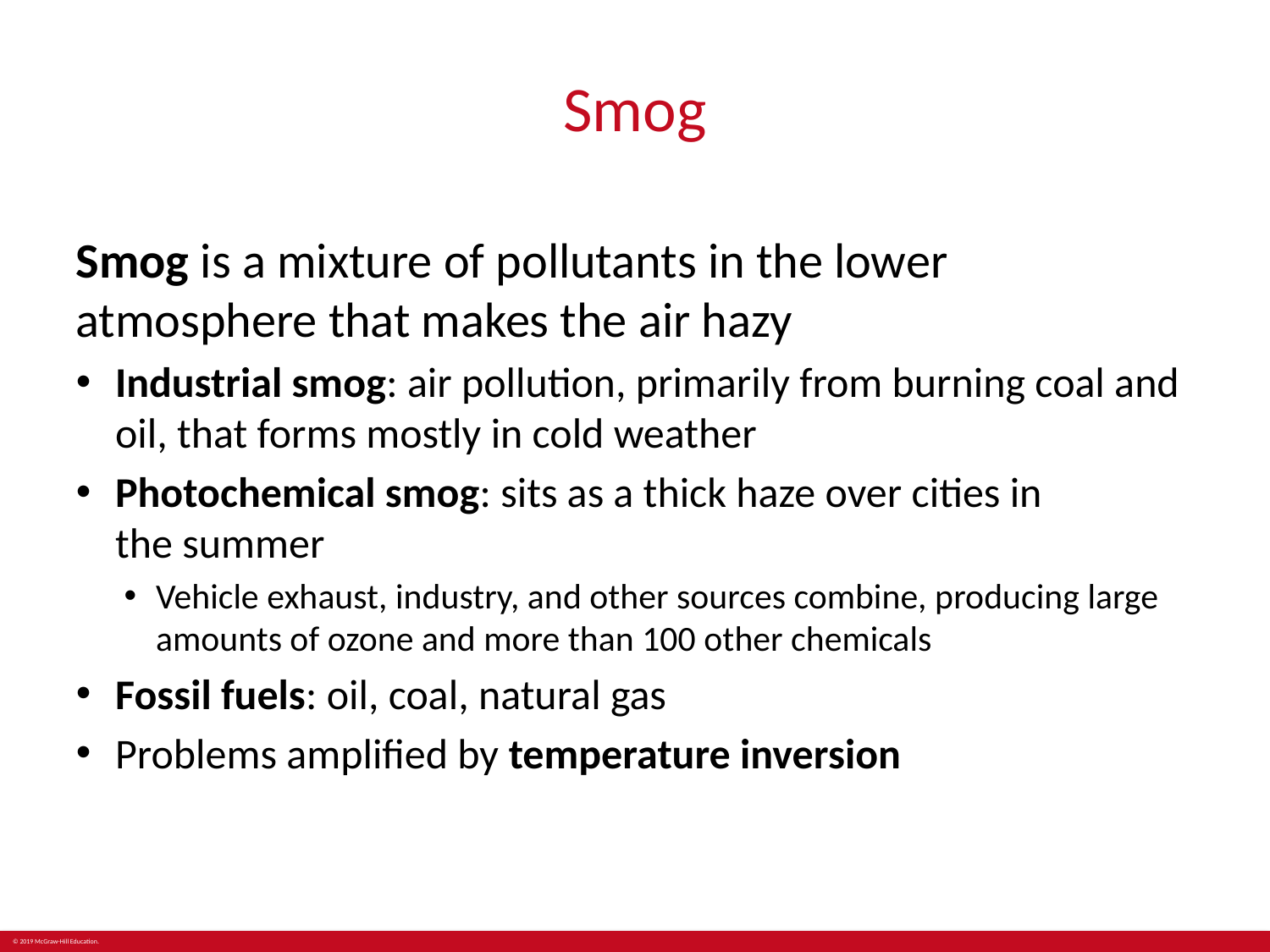

# Smog
Smog is a mixture of pollutants in the lower atmosphere that makes the air hazy
Industrial smog: air pollution, primarily from burning coal and oil, that forms mostly in cold weather
Photochemical smog: sits as a thick haze over cities in
the summer
Vehicle exhaust, industry, and other sources combine, producing large amounts of ozone and more than 100 other chemicals
Fossil fuels: oil, coal, natural gas
Problems amplified by temperature inversion